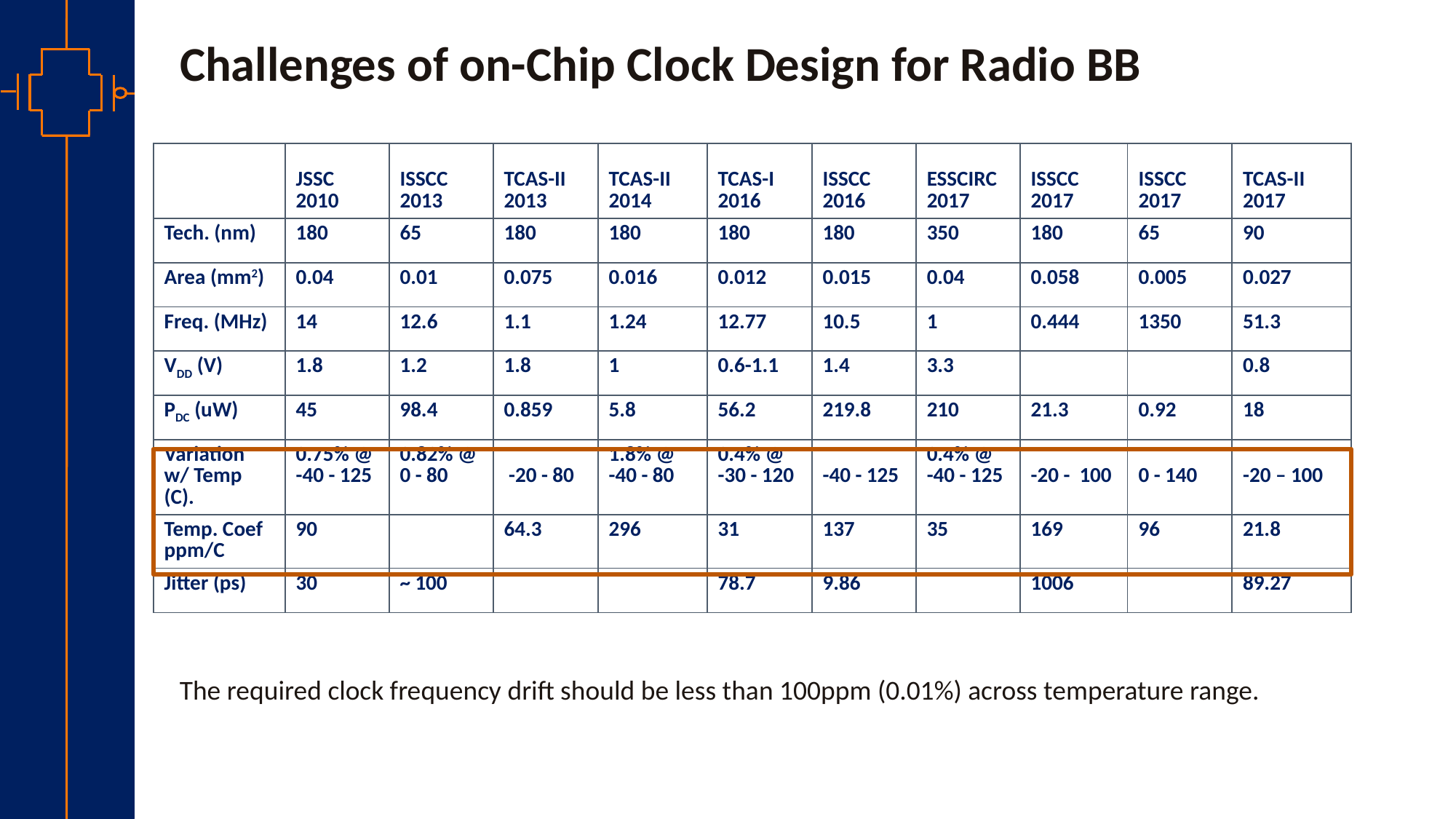

# Challenges of on-Chip Clock Design for Radio BB
|  | JSSC 2010 | ISSCC 2013 | TCAS-II 2013 | TCAS-II 2014 | TCAS-I 2016 | ISSCC 2016 | ESSCIRC 2017 | ISSCC 2017 | ISSCC 2017 | TCAS-II 2017 |
| --- | --- | --- | --- | --- | --- | --- | --- | --- | --- | --- |
| Tech. (nm) | 180 | 65 | 180 | 180 | 180 | 180 | 350 | 180 | 65 | 90 |
| Area (mm2) | 0.04 | 0.01 | 0.075 | 0.016 | 0.012 | 0.015 | 0.04 | 0.058 | 0.005 | 0.027 |
| Freq. (MHz) | 14 | 12.6 | 1.1 | 1.24 | 12.77 | 10.5 | 1 | 0.444 | 1350 | 51.3 |
| VDD (V) | 1.8 | 1.2 | 1.8 | 1 | 0.6-1.1 | 1.4 | 3.3 |  |  | 0.8 |
| PDC (uW) | 45 | 98.4 | 0.859 | 5.8 | 56.2 | 219.8 | 210 | 21.3 | 0.92 | 18 |
| Variation w/ Temp (C). | 0.75% @ -40 - 125 | 0.82% @ 0 - 80 | -20 - 80 | 1.8% @ -40 - 80 | 0.4% @ -30 - 120 | -40 - 125 | 0.4% @ -40 - 125 | -20 - 100 | 0 - 140 | -20 – 100 |
| Temp. Coef ppm/C | 90 |  | 64.3 | 296 | 31 | 137 | 35 | 169 | 96 | 21.8 |
| Jitter (ps) | 30 | ~ 100 |  |  | 78.7 | 9.86 |  | 1006 |  | 89.27 |

The required clock frequency drift should be less than 100ppm (0.01%) across temperature range.